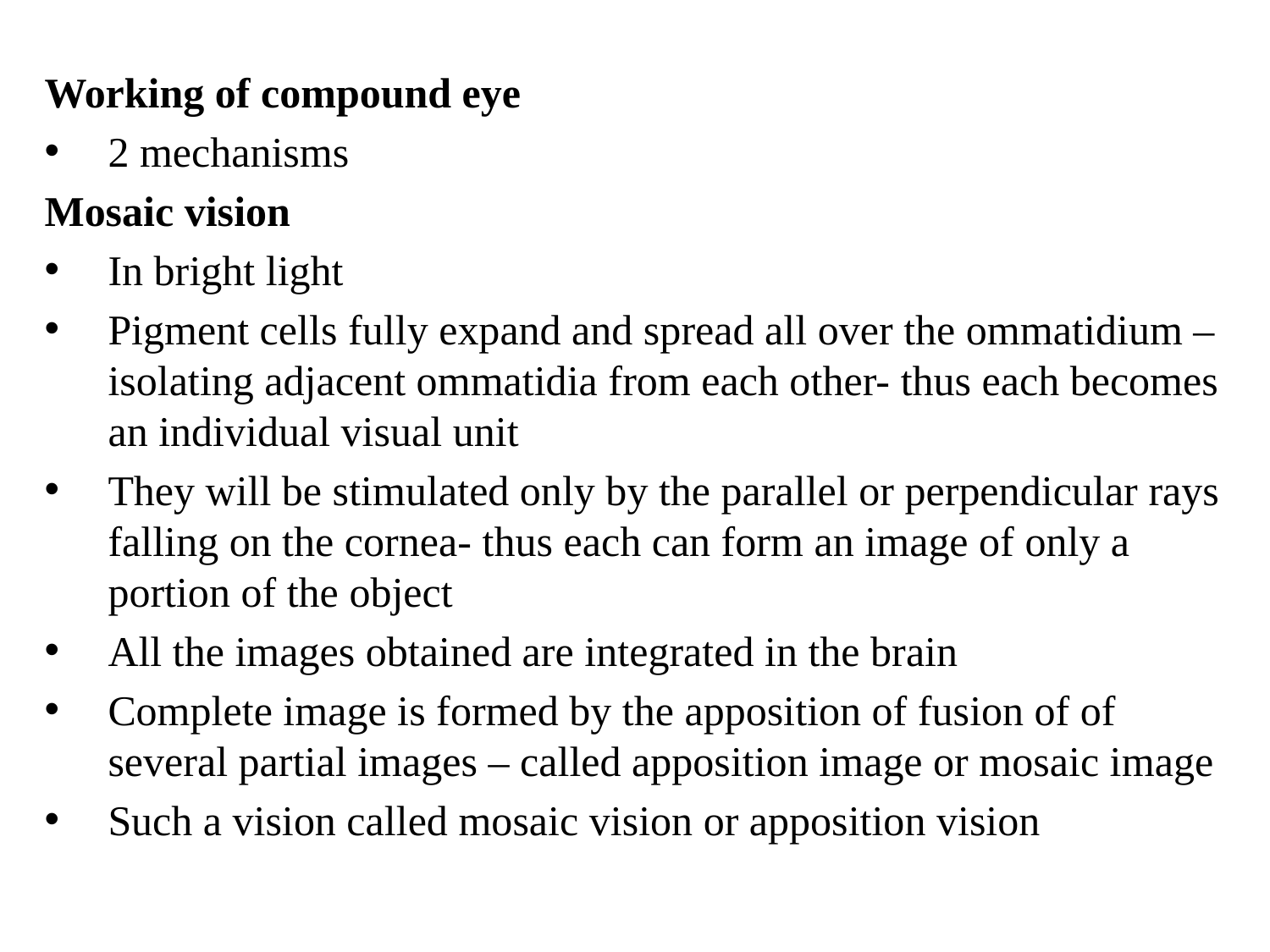

Working of compound eye
2 mechanisms
Mosaic vision
In bright light
Pigment cells fully expand and spread all over the ommatidium – isolating adjacent ommatidia from each other- thus each becomes an individual visual unit
They will be stimulated only by the parallel or perpendicular rays falling on the cornea- thus each can form an image of only a portion of the object
All the images obtained are integrated in the brain
Complete image is formed by the apposition of fusion of of several partial images – called apposition image or mosaic image
Such a vision called mosaic vision or apposition vision